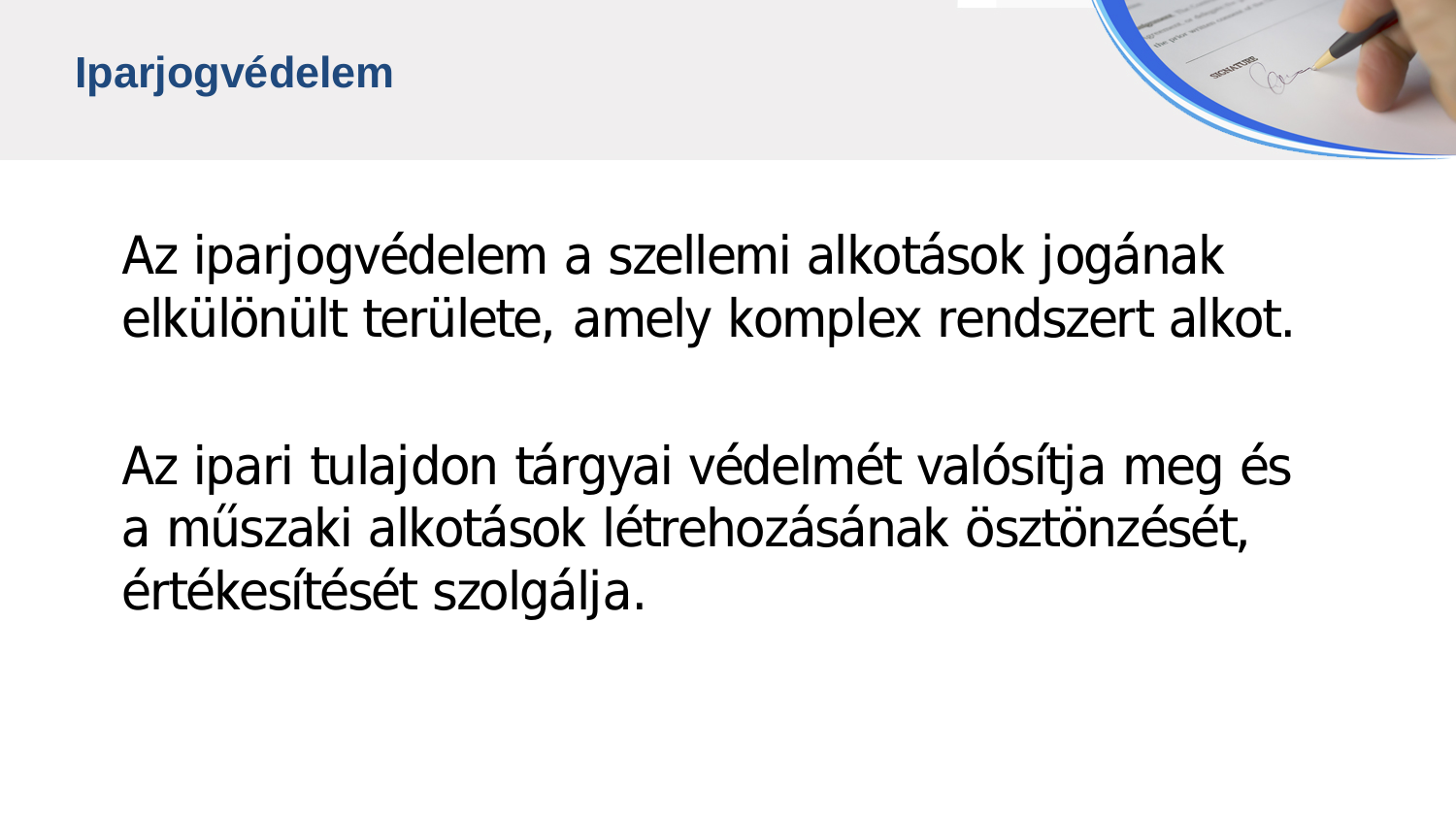

Iparjogvédelem
Az iparjogvédelem a szellemi alkotások jogának
elkülönült területe, amely komplex rendszert alkot.

Az ipari tulajdon tárgyai védelmét valósítja meg és
a műszaki alkotások létrehozásának ösztönzését,
értékesítését szolgálja.